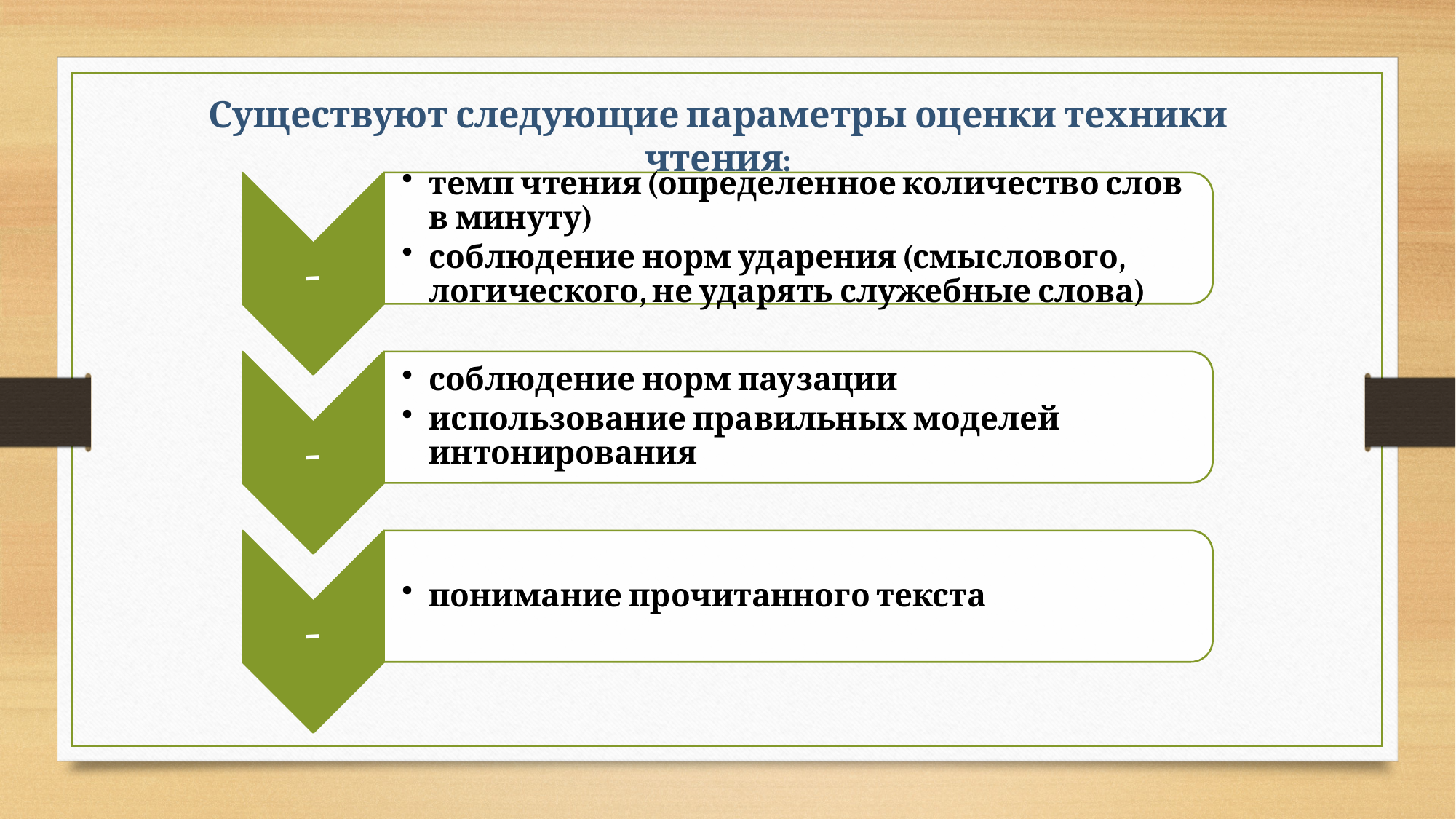

Существуют следующие параметры оценки техники чтения:
-
темп чтения (определенное количество слов в минуту)
соблюдение норм ударения (смыслового, логического, не ударять служебные слова)
-
соблюдение норм паузации
использование правильных моделей интонирования
-
понимание прочитанного текста